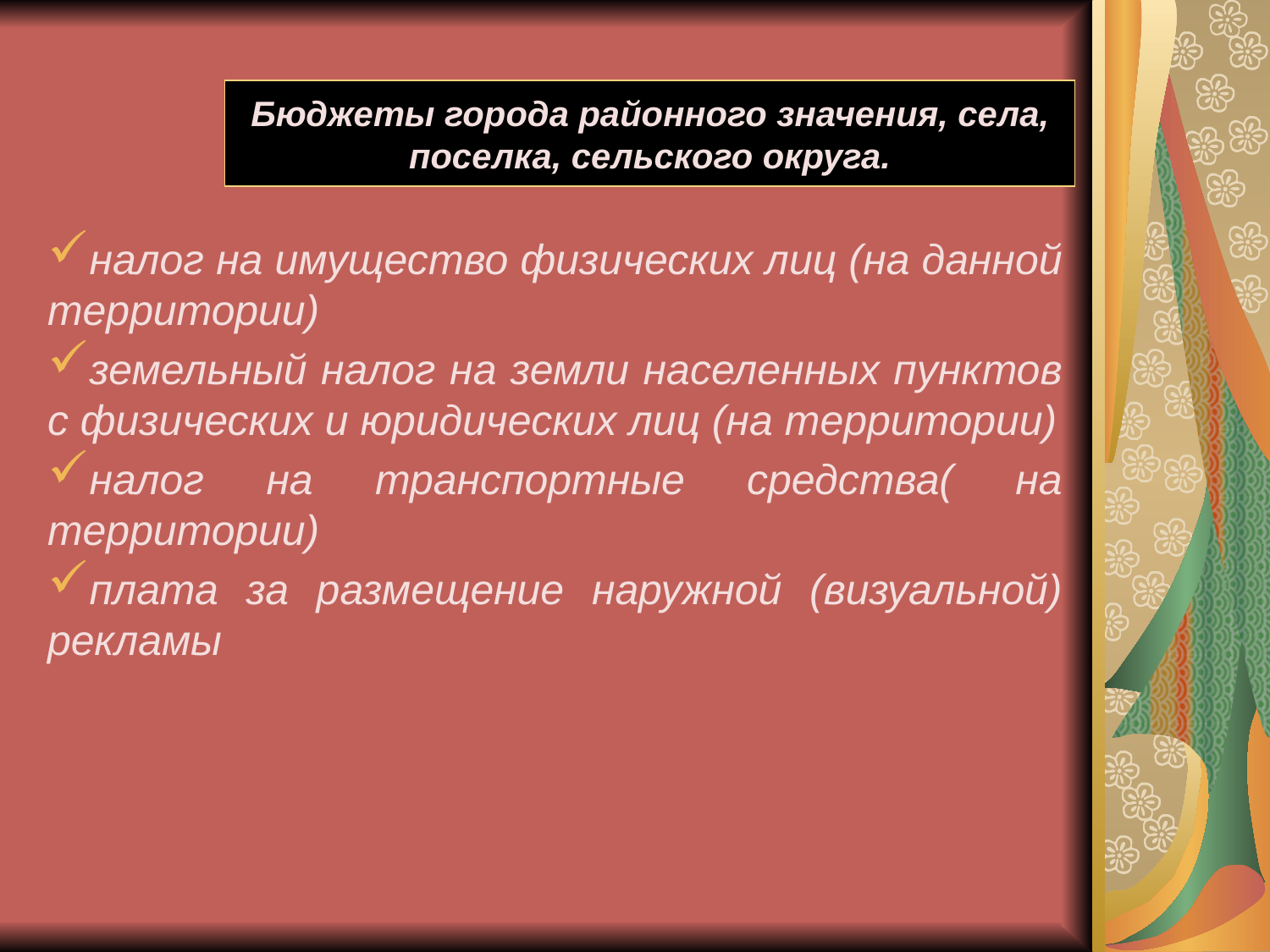

Бюджеты города районного значения, села, поселка, сельского округа.
налог на имущество физических лиц (на данной территории)
земельный налог на земли населенных пунктов с физических и юридических лиц (на территории)
налог на транспортные средства( на территории)
плата за размещение наружной (визуальной) рекламы